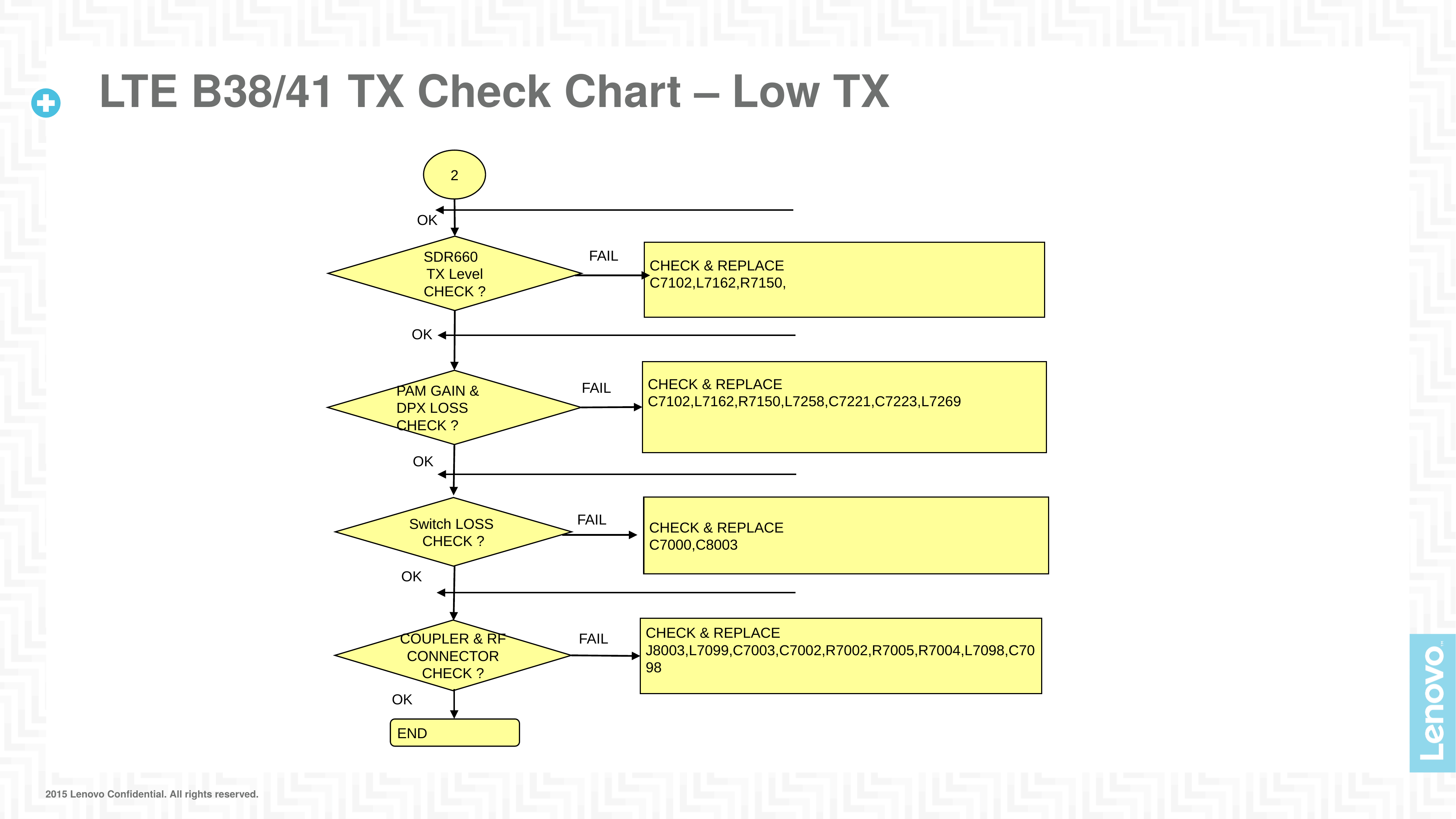

# LTE B38/41 TX Check Chart – Low TX
2
OK
SDR660
TX Level
CHECK ?
CHECK & REPLACE
C7102,L7162,R7150,

FAIL
OK
CHECK & REPLACE
C7102,L7162,R7150,L7258,C7221,C7223,L7269

PAM GAIN & DPX LOSS CHECK ?
FAIL

OK
CHECK & REPLACE
C7000,C8003
Switch LOSS
CHECK ?
FAIL
OK
CHECK & REPLACE
J8003,L7099,C7003,C7002,R7002,R7005,R7004,L7098,C7098
COUPLER & RF CONNECTOR
CHECK ?
FAIL
OK
END